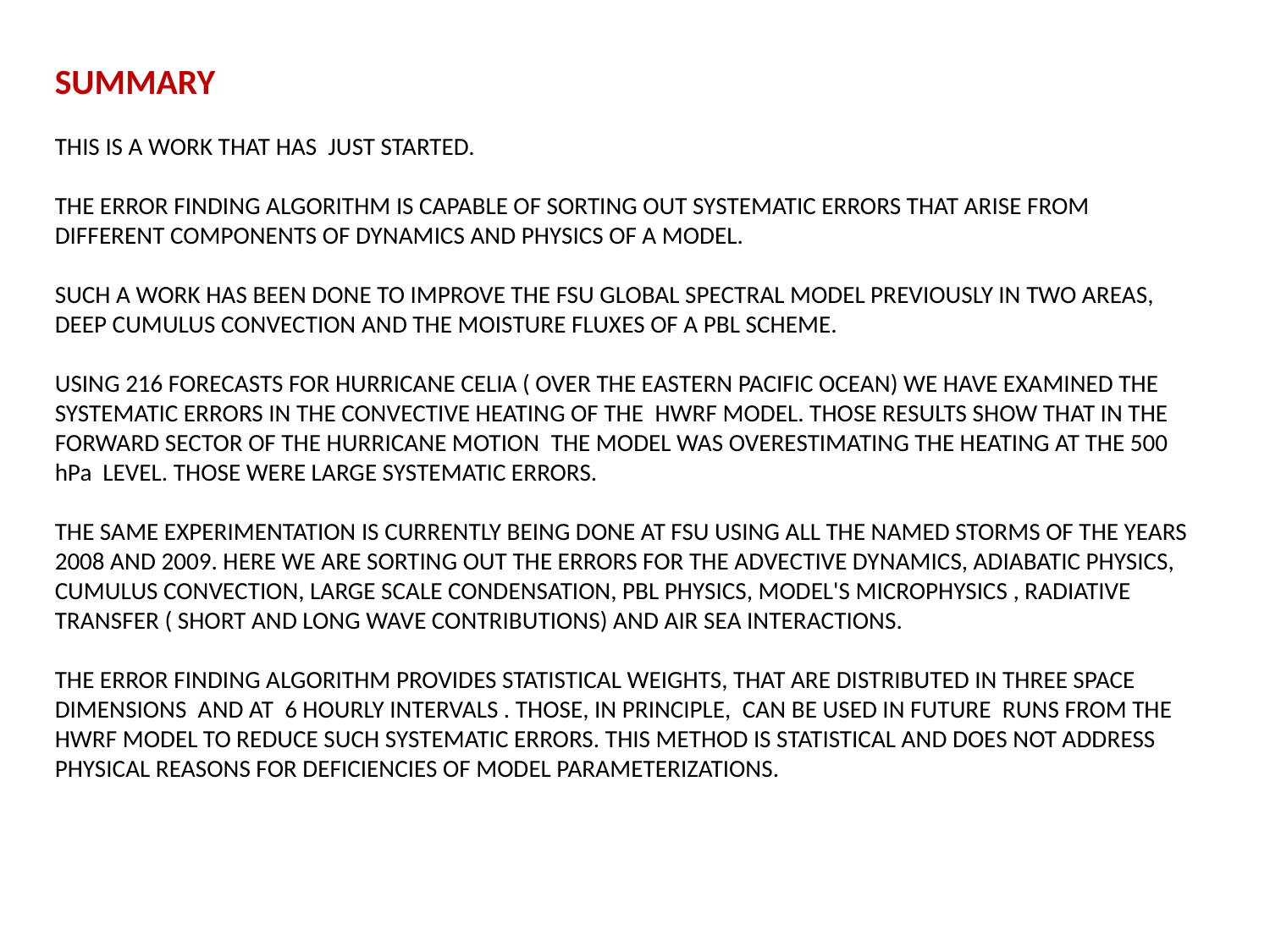

SUMMARY
THIS IS A WORK THAT HAS  JUST STARTED.
THE ERROR FINDING ALGORITHM IS CAPABLE OF SORTING OUT SYSTEMATIC ERRORS THAT ARISE FROM DIFFERENT COMPONENTS OF DYNAMICS AND PHYSICS OF A MODEL.
SUCH A WORK HAS BEEN DONE TO IMPROVE THE FSU GLOBAL SPECTRAL MODEL PREVIOUSLY IN TWO AREAS, DEEP CUMULUS CONVECTION AND THE MOISTURE FLUXES OF A PBL SCHEME.
USING 216 FORECASTS FOR HURRICANE CELIA ( OVER THE EASTERN PACIFIC OCEAN) WE HAVE EXAMINED THE SYSTEMATIC ERRORS IN THE CONVECTIVE HEATING OF THE  HWRF MODEL. THOSE RESULTS SHOW THAT IN THE FORWARD SECTOR OF THE HURRICANE MOTION  THE MODEL WAS OVERESTIMATING THE HEATING AT THE 500 hPa  LEVEL. THOSE WERE LARGE SYSTEMATIC ERRORS.
THE SAME EXPERIMENTATION IS CURRENTLY BEING DONE AT FSU USING ALL THE NAMED STORMS OF THE YEARS 2008 AND 2009. HERE WE ARE SORTING OUT THE ERRORS FOR THE ADVECTIVE DYNAMICS, ADIABATIC PHYSICS, CUMULUS CONVECTION, LARGE SCALE CONDENSATION, PBL PHYSICS, MODEL'S MICROPHYSICS , RADIATIVE TRANSFER ( SHORT AND LONG WAVE CONTRIBUTIONS) AND AIR SEA INTERACTIONS.
THE ERROR FINDING ALGORITHM PROVIDES STATISTICAL WEIGHTS, THAT ARE DISTRIBUTED IN THREE SPACE DIMENSIONS  AND AT  6 HOURLY INTERVALS . THOSE, IN PRINCIPLE,  CAN BE USED IN FUTURE  RUNS FROM THE HWRF MODEL TO REDUCE SUCH SYSTEMATIC ERRORS. THIS METHOD IS STATISTICAL AND DOES NOT ADDRESS PHYSICAL REASONS FOR DEFICIENCIES OF MODEL PARAMETERIZATIONS.